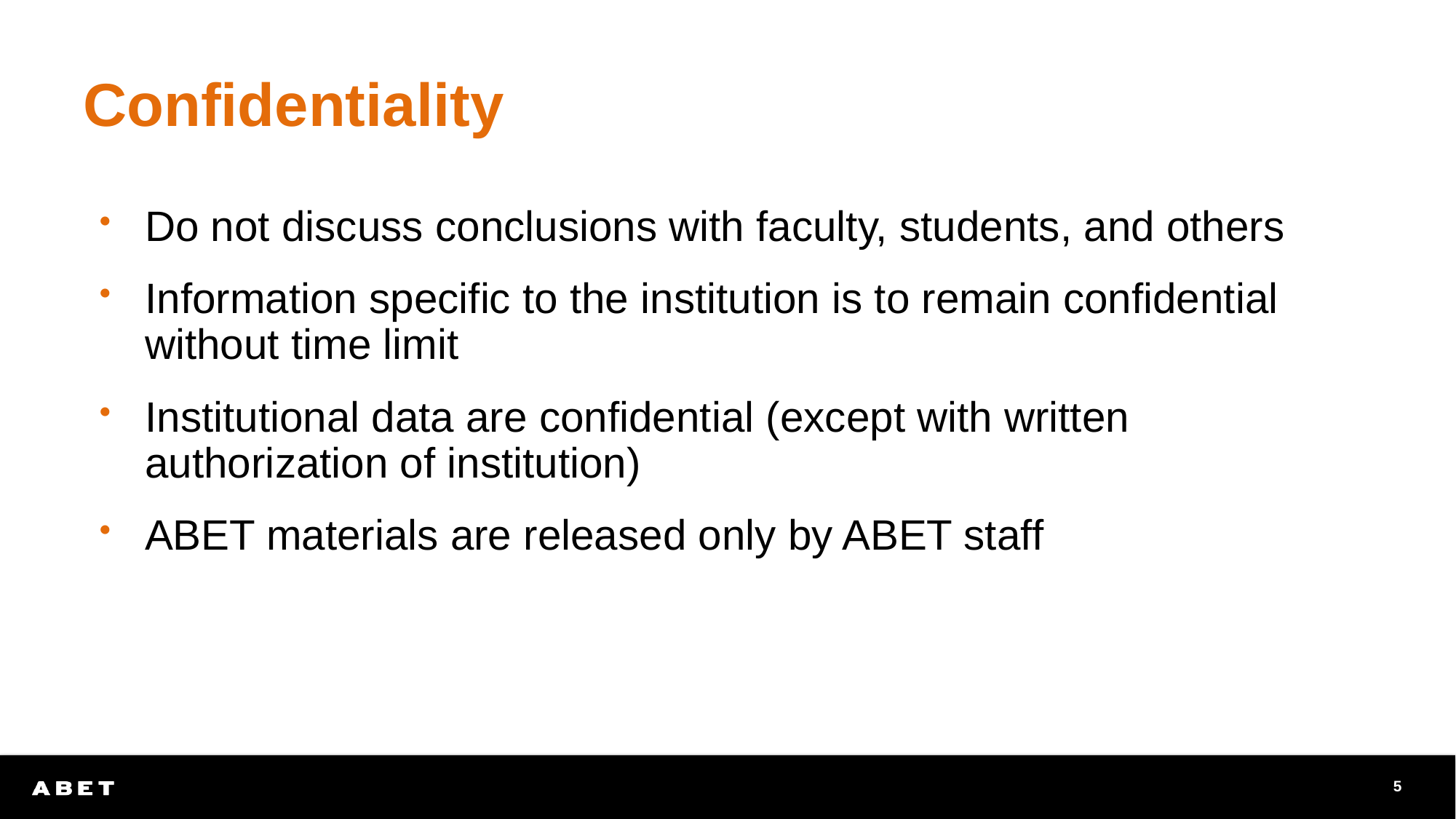

# Confidentiality
Do not discuss conclusions with faculty, students, and others
Information specific to the institution is to remain confidential without time limit
Institutional data are confidential (except with written authorization of institution)
ABET materials are released only by ABET staff